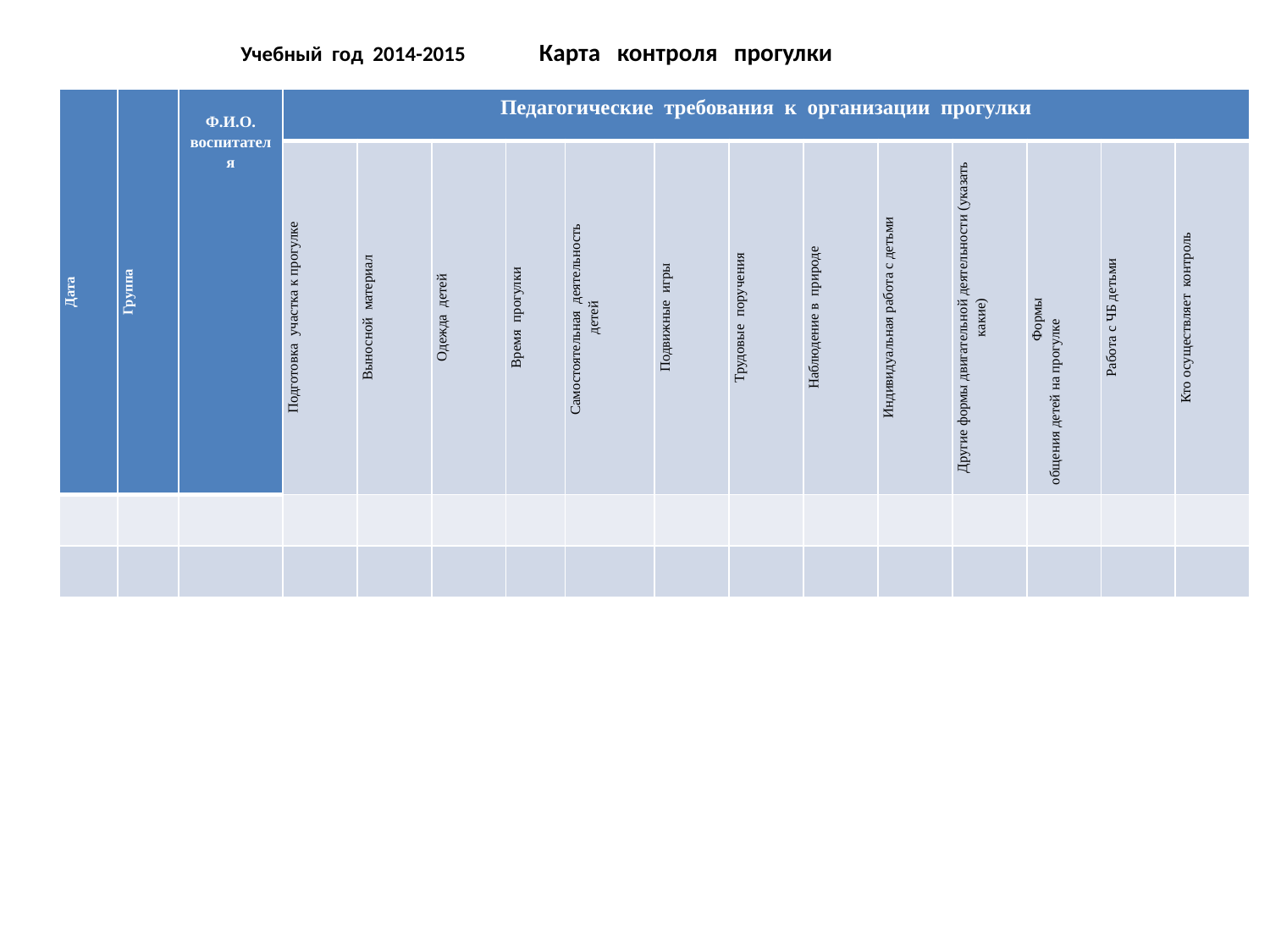

Учебный  год  2014-2015               Карта   контроля   прогулки
| Дата | Группа | Ф.И.О. воспитателя | Педагогические требования к организации прогулки |  |  |  |  |  |  |  |  |  |  |  |  |
| --- | --- | --- | --- | --- | --- | --- | --- | --- | --- | --- | --- | --- | --- | --- | --- |
|  |  |  | Подготовка участка к прогулке | Выносной материал | Одежда детей | Время прогулки | Самостоятельная деятельность детей | Подвижные игры | Трудовые поручения | Наблюдение в природе | Индивидуальная работа с детьми | Другие формы двигательной деятельности (указать какие) | Формы общения детей на прогулке | Работа с ЧБ детьми | Кто осуществляет контроль |
|  |  |  |  |  |  |  |  |  |  |  |  |  |  |  |  |
|  |  |  |  |  |  |  |  |  |  |  |  |  |  |  |  |